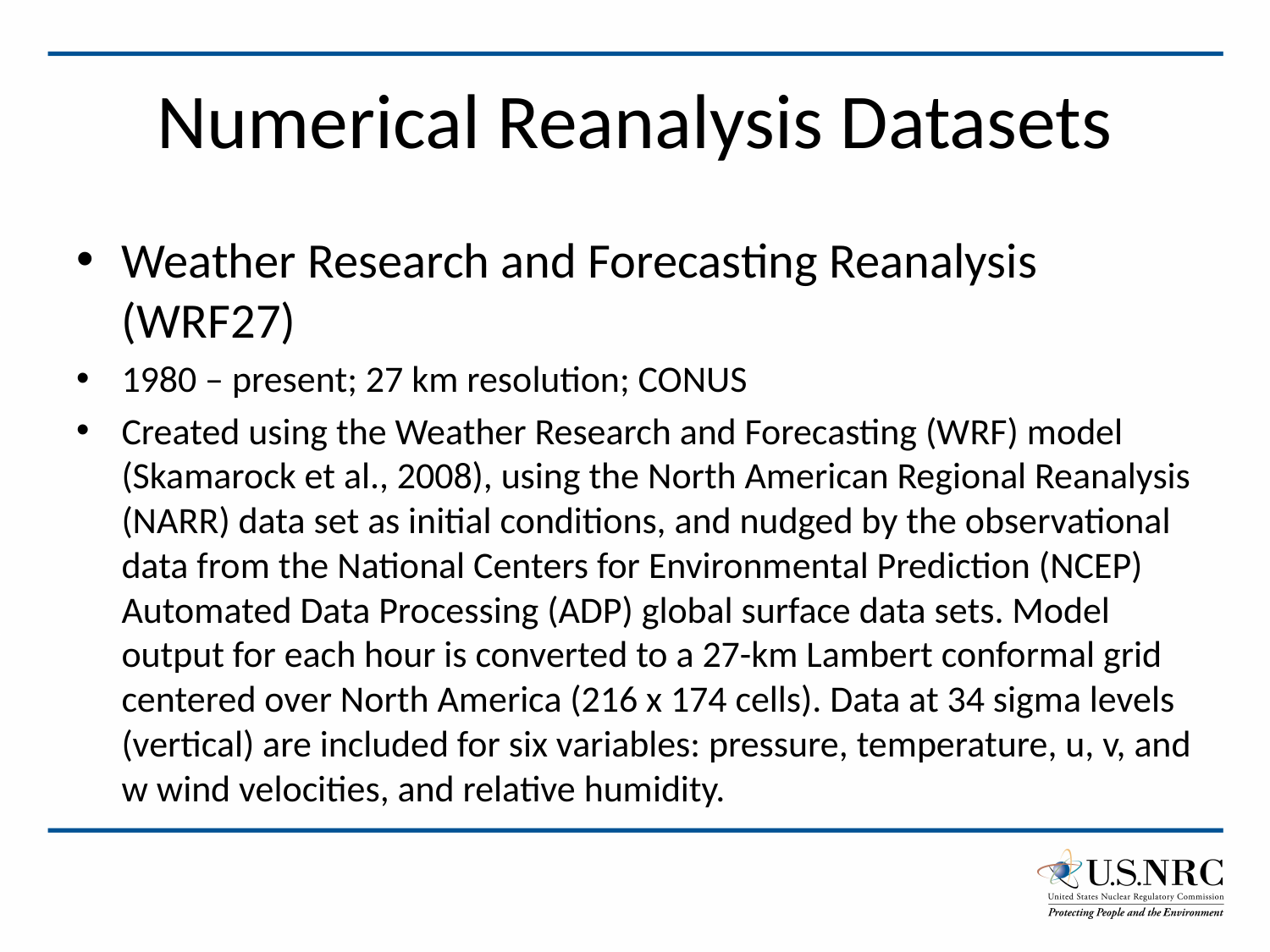

# Numerical Reanalysis Datasets
Weather Research and Forecasting Reanalysis (WRF27)
1980 – present; 27 km resolution; CONUS
Created using the Weather Research and Forecasting (WRF) model (Skamarock et al., 2008), using the North American Regional Reanalysis (NARR) data set as initial conditions, and nudged by the observational data from the National Centers for Environmental Prediction (NCEP) Automated Data Processing (ADP) global surface data sets. Model output for each hour is converted to a 27-km Lambert conformal grid centered over North America (216 x 174 cells). Data at 34 sigma levels (vertical) are included for six variables: pressure, temperature, u, v, and w wind velocities, and relative humidity.